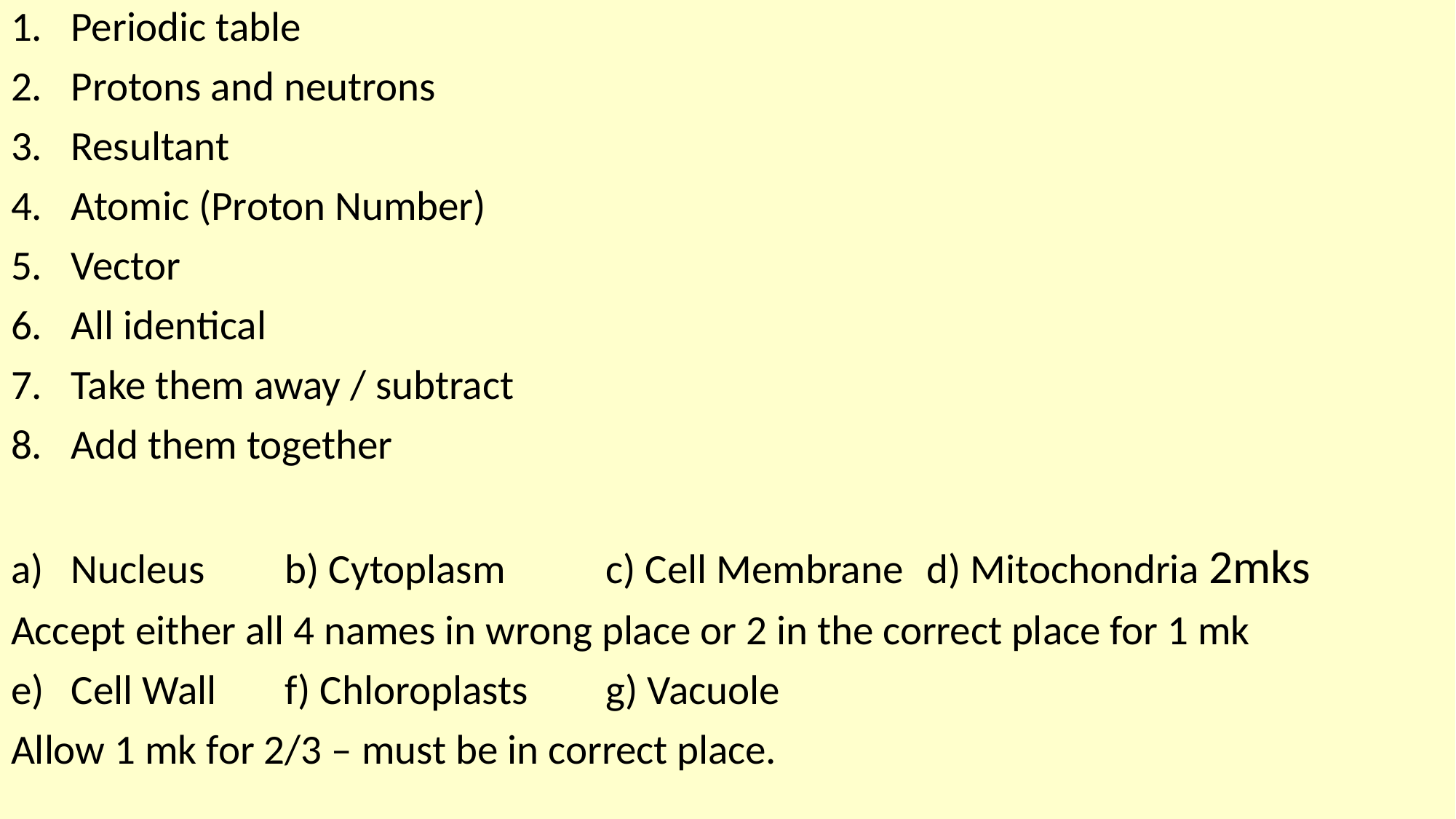

Periodic table
Protons and neutrons
Resultant
Atomic (Proton Number)
Vector
All identical
Take them away / subtract
Add them together

Nucleus 		b) Cytoplasm	c) Cell Membrane		d) Mitochondria 2mks
Accept either all 4 names in wrong place or 2 in the correct place for 1 mk
Cell Wall		f) Chloroplasts	g) Vacuole
Allow 1 mk for 2/3 – must be in correct place.